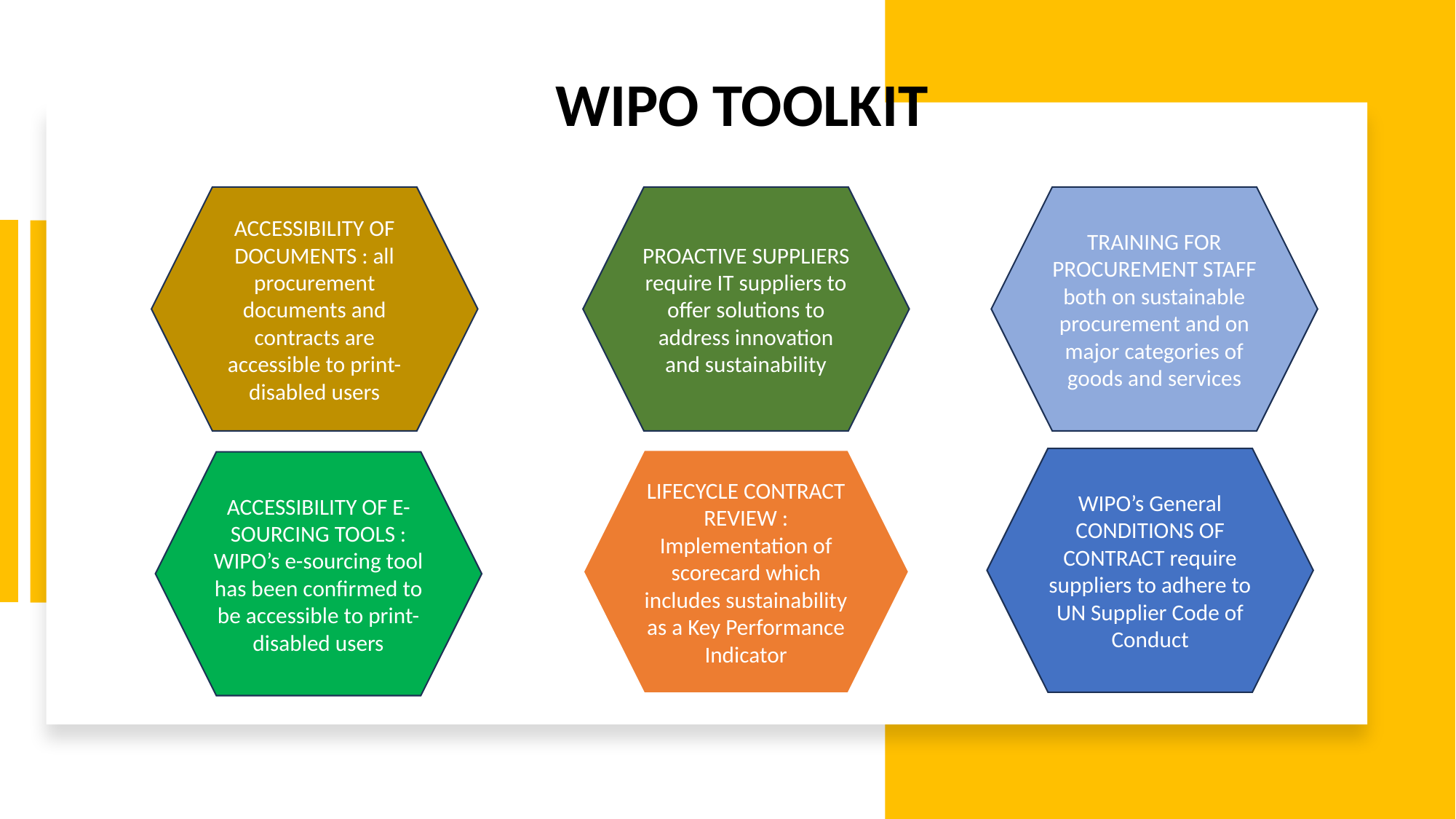

# WIPO TOOLKIT

ACCESSIBILITY OF DOCUMENTS : all procurement documents and contracts are accessible to print-disabled users
PROACTIVE SUPPLIERS require IT suppliers to offer solutions to address innovation and sustainability
TRAINING FOR PROCUREMENT STAFF both on sustainable procurement and on major categories of goods and services

WIPO’s General CONDITIONS OF CONTRACT require suppliers to adhere to UN Supplier Code of Conduct
LIFECYCLE CONTRACT REVIEW : Implementation of scorecard which includes sustainability as a Key Performance Indicator
ACCESSIBILITY OF E-SOURCING TOOLS : WIPO’s e-sourcing tool has been confirmed to be accessible to print-disabled users